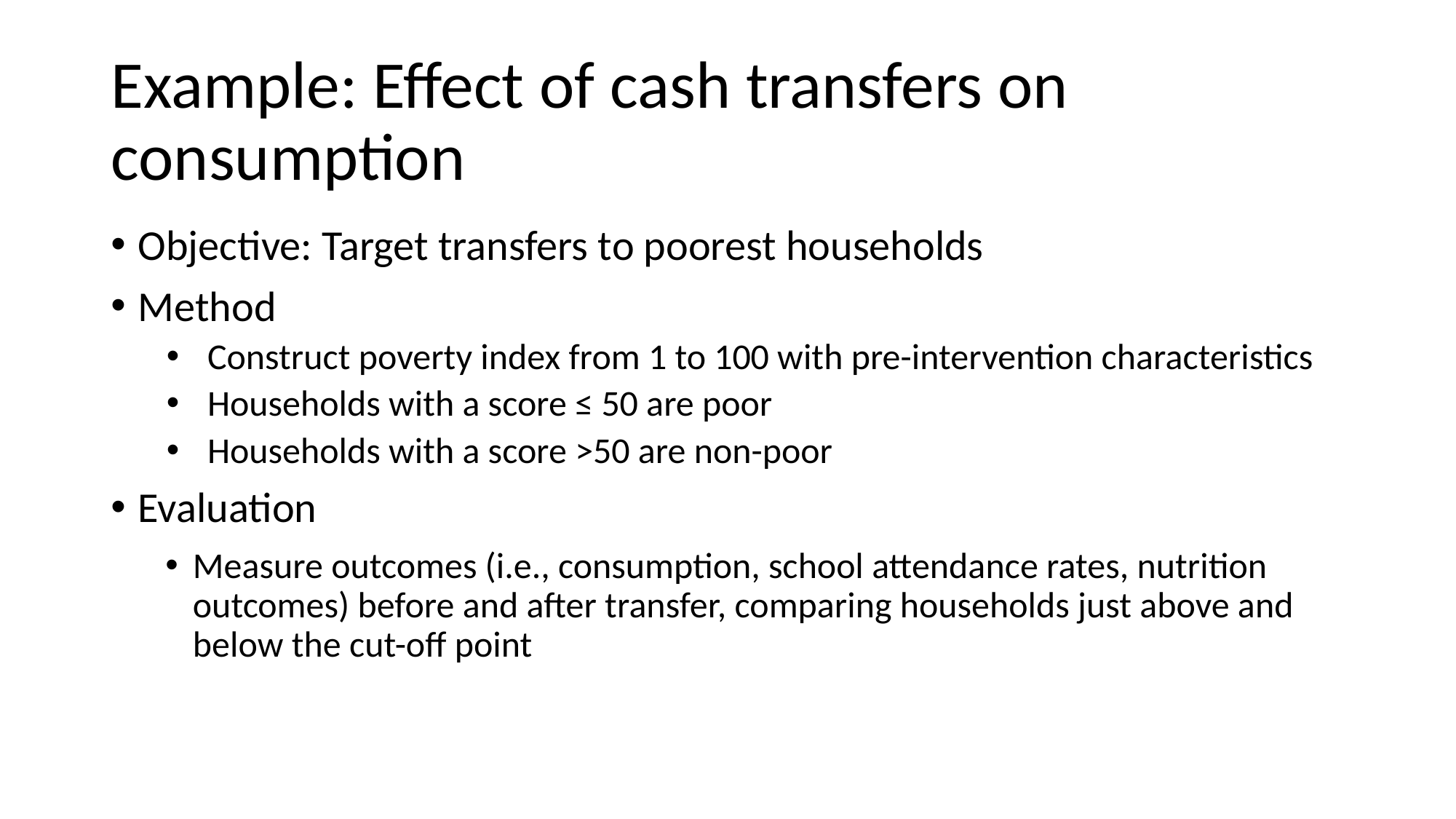

# Example: Effect of cash transfers on consumption
Objective: Target transfers to poorest households
Method
Construct poverty index from 1 to 100 with pre-intervention characteristics
Households with a score ≤ 50 are poor
Households with a score >50 are non-poor
Evaluation
Measure outcomes (i.e., consumption, school attendance rates, nutrition outcomes) before and after transfer, comparing households just above and below the cut-off point